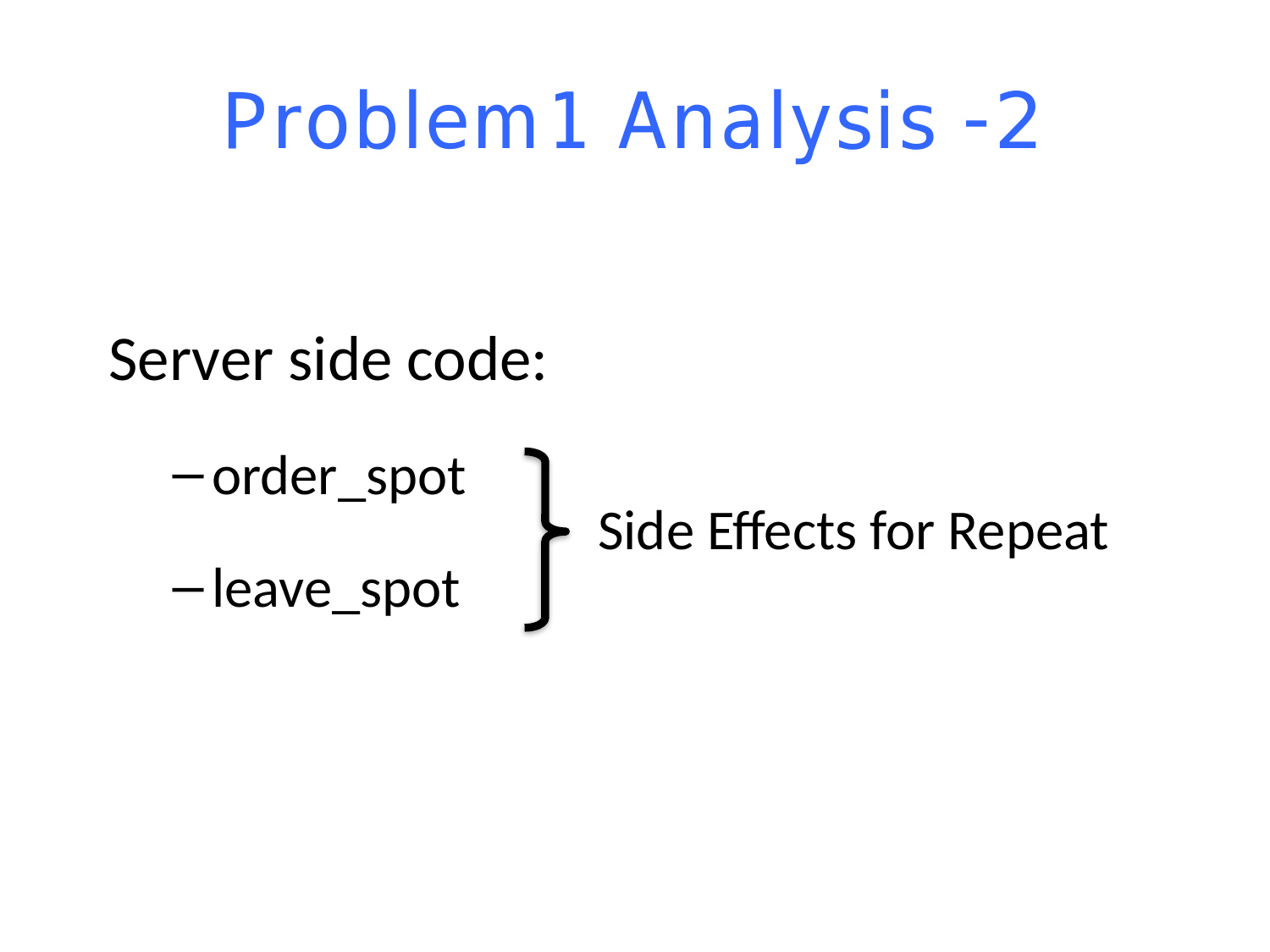

# Problem1 Analysis -2
Server side code:
order_spot
leave_spot

Side Effects for Repeat